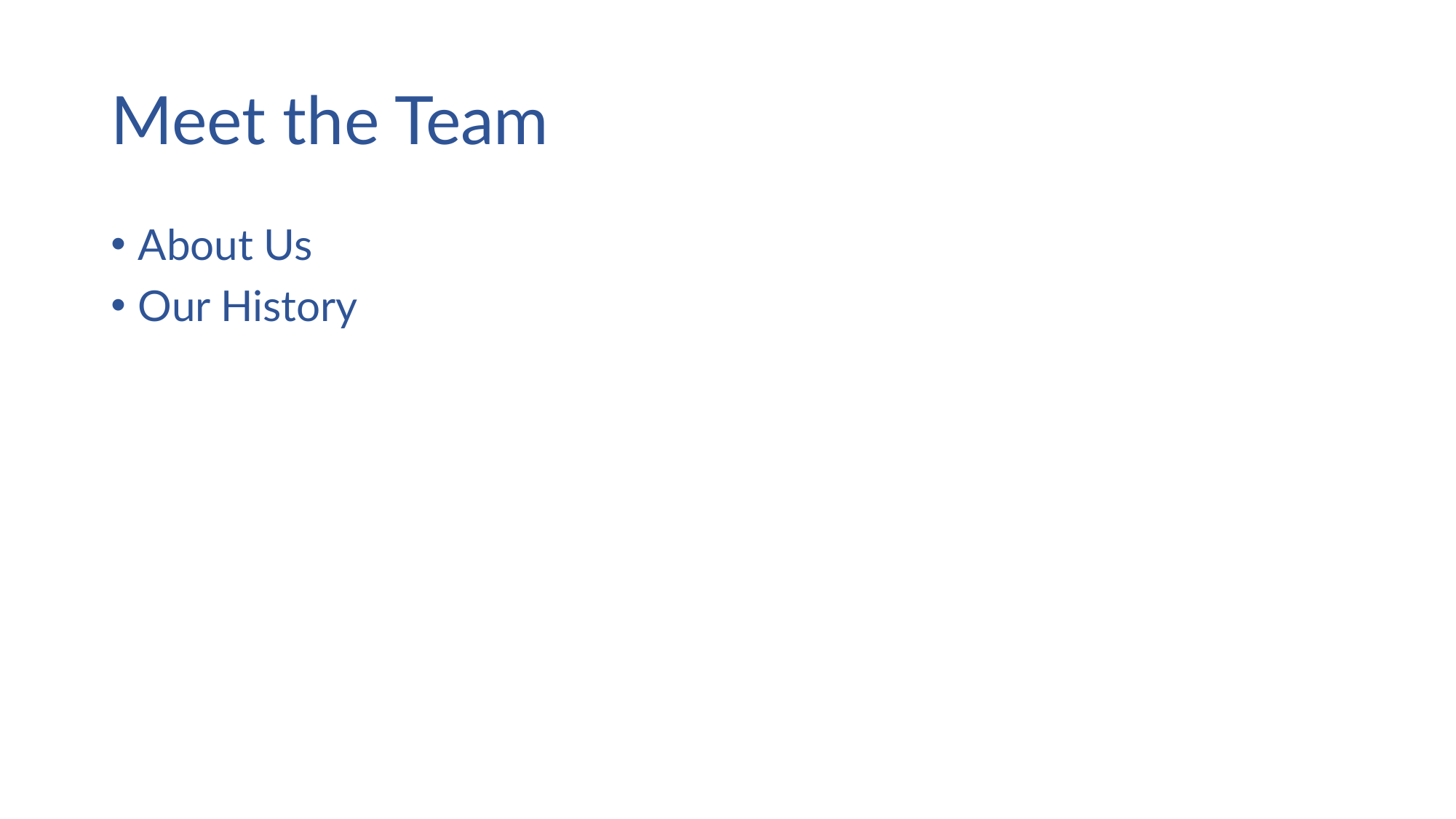

# Meet the Team
About Us
Our History